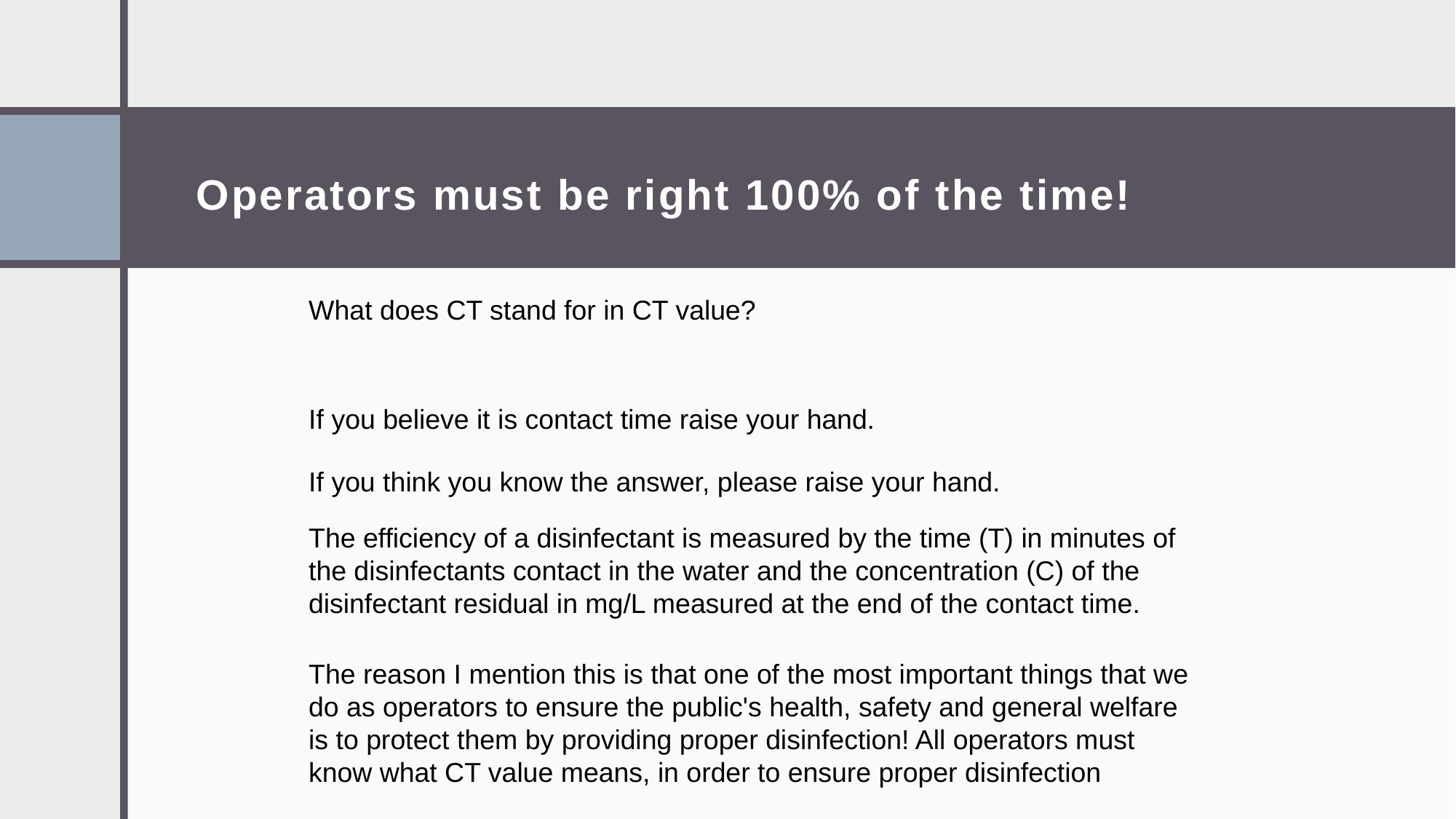

# Operators must be right 100% of the time!
What does CT stand for in CT value?
If you believe it is contact time raise your hand.
If you think you know the answer, please raise your hand.
The efficiency of a disinfectant is measured by the time (T) in minutes of the disinfectants contact in the water and the concentration (C) of the disinfectant residual in mg/L measured at the end of the contact time.
The reason I mention this is that one of the most important things that we do as operators to ensure the public's health, safety and general welfare is to protect them by providing proper disinfection! All operators must know what CT value means, in order to ensure proper disinfection